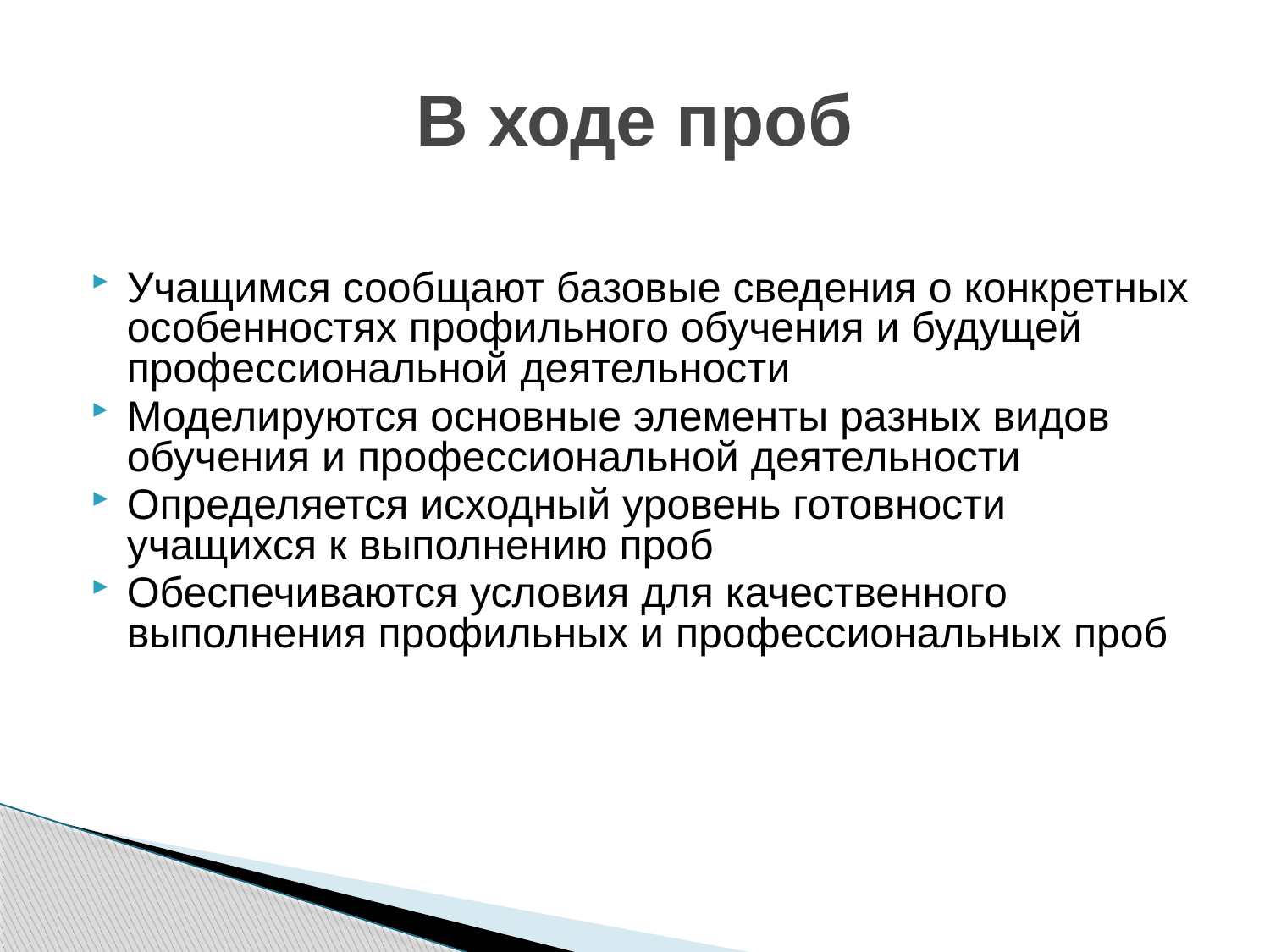

# В ходе проб

Учащимся сообщают базовые сведения о конкретных особенностях профильного обучения и будущей профессиональной деятельности
Моделируются основные элементы разных видов обучения и профессиональной деятельности
Определяется исходный уровень готовности учащихся к выполнению проб
Обеспечиваются условия для качественного выполнения профильных и профессиональных проб